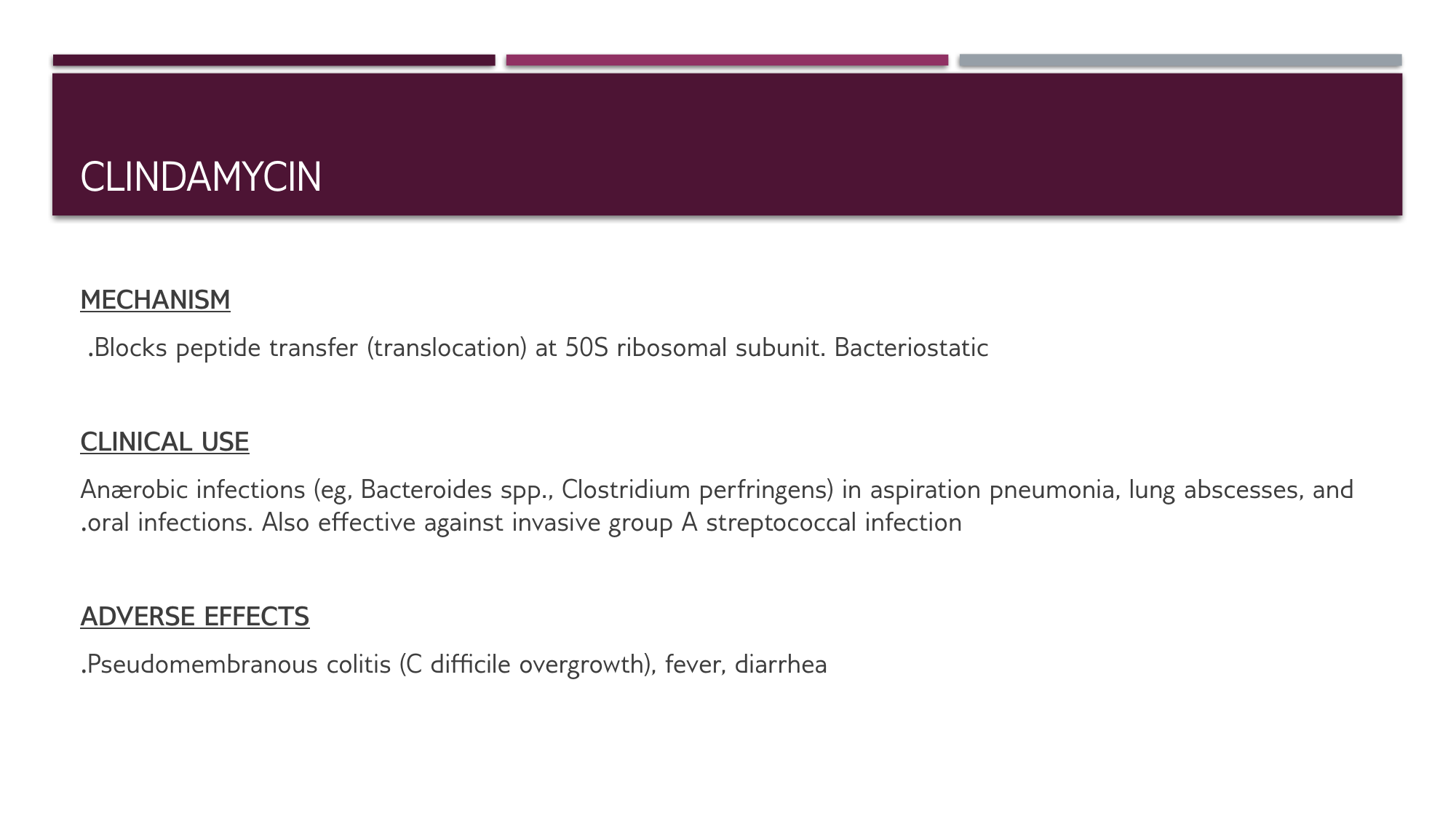

# Clindamycin
MECHANISM
 Blocks peptide transfer (translocation) at 50S ribosomal subunit. Bacteriostatic.

CLINICAL USE
 Anaerobic infections (eg, Bacteroides spp., Clostridium perfringens) in aspiration pneumonia, lung abscesses, and oral infections. Also effective against invasive group A streptococcal infection.

ADVERSE EFFECTS
 Pseudomembranous colitis (C difficile overgrowth), fever, diarrhea.